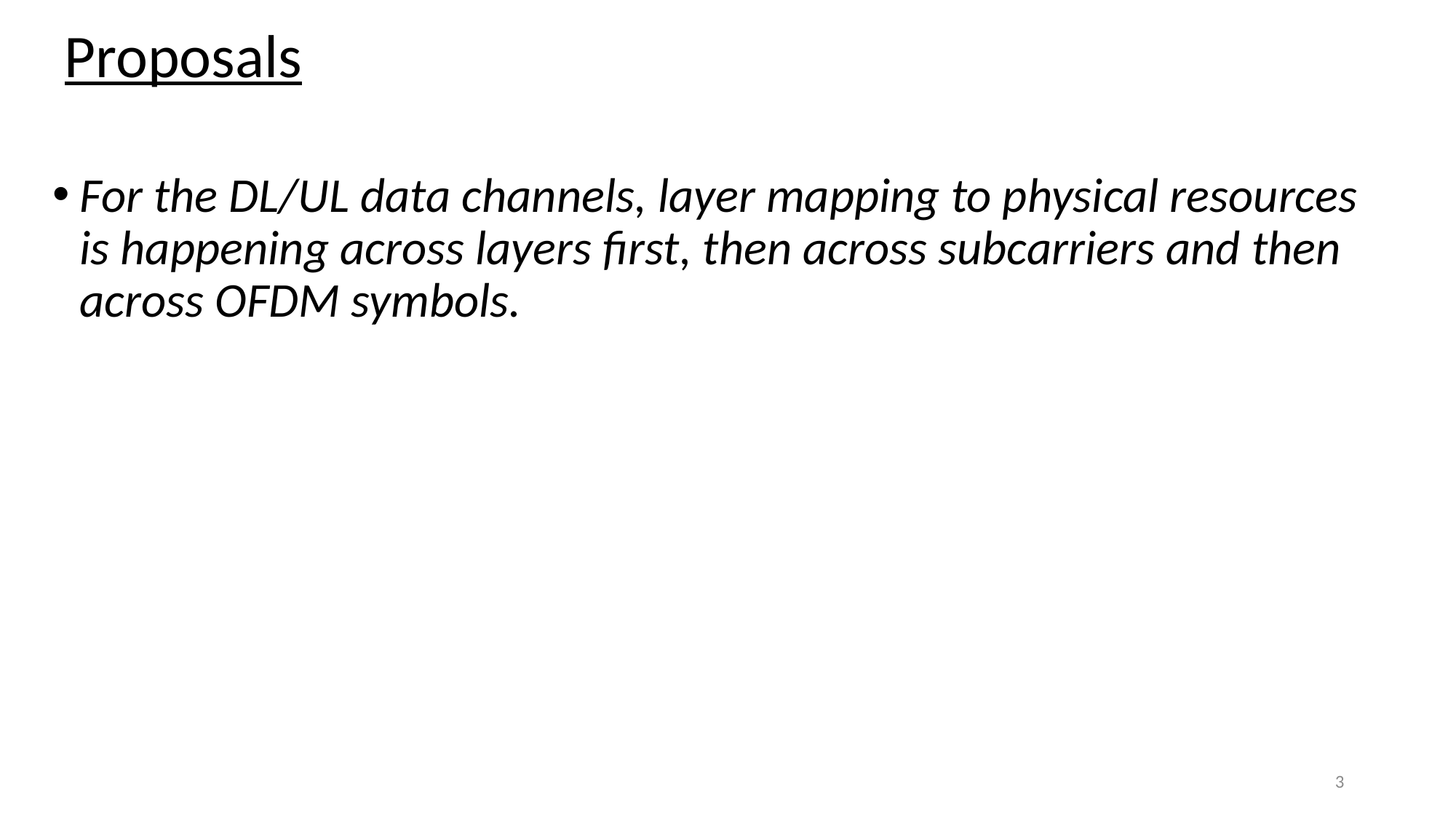

# Proposals

For the DL/UL data channels, layer mapping to physical resources is happening across layers first, then across subcarriers and then across OFDM symbols.
3